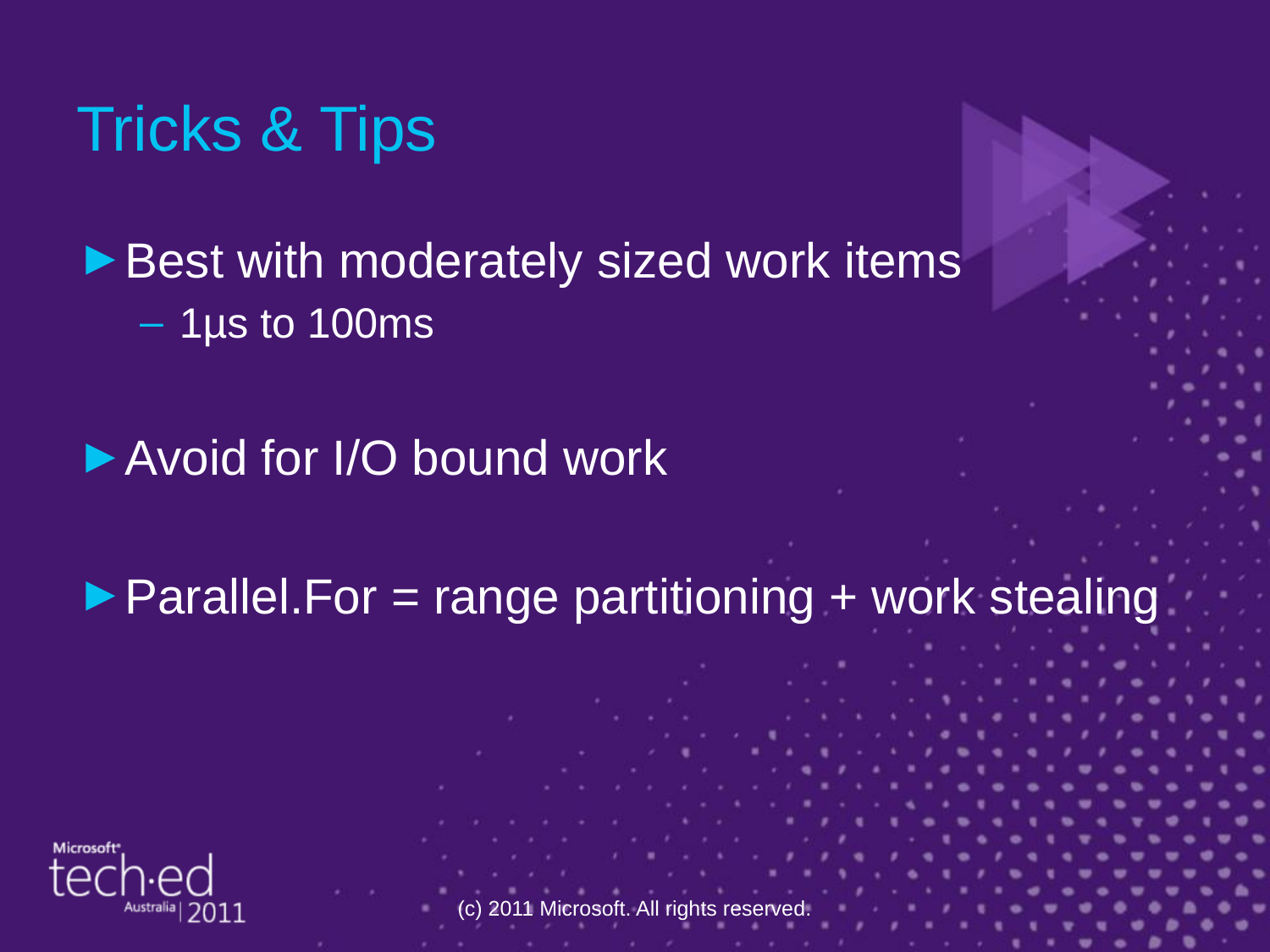

# Tricks & Tips
Best with moderately sized work items
1µs to 100ms

Avoid for I/O bound work

Parallel.For = range partitioning + work stealing
(c) 2011 Microsoft. All rights reserved.